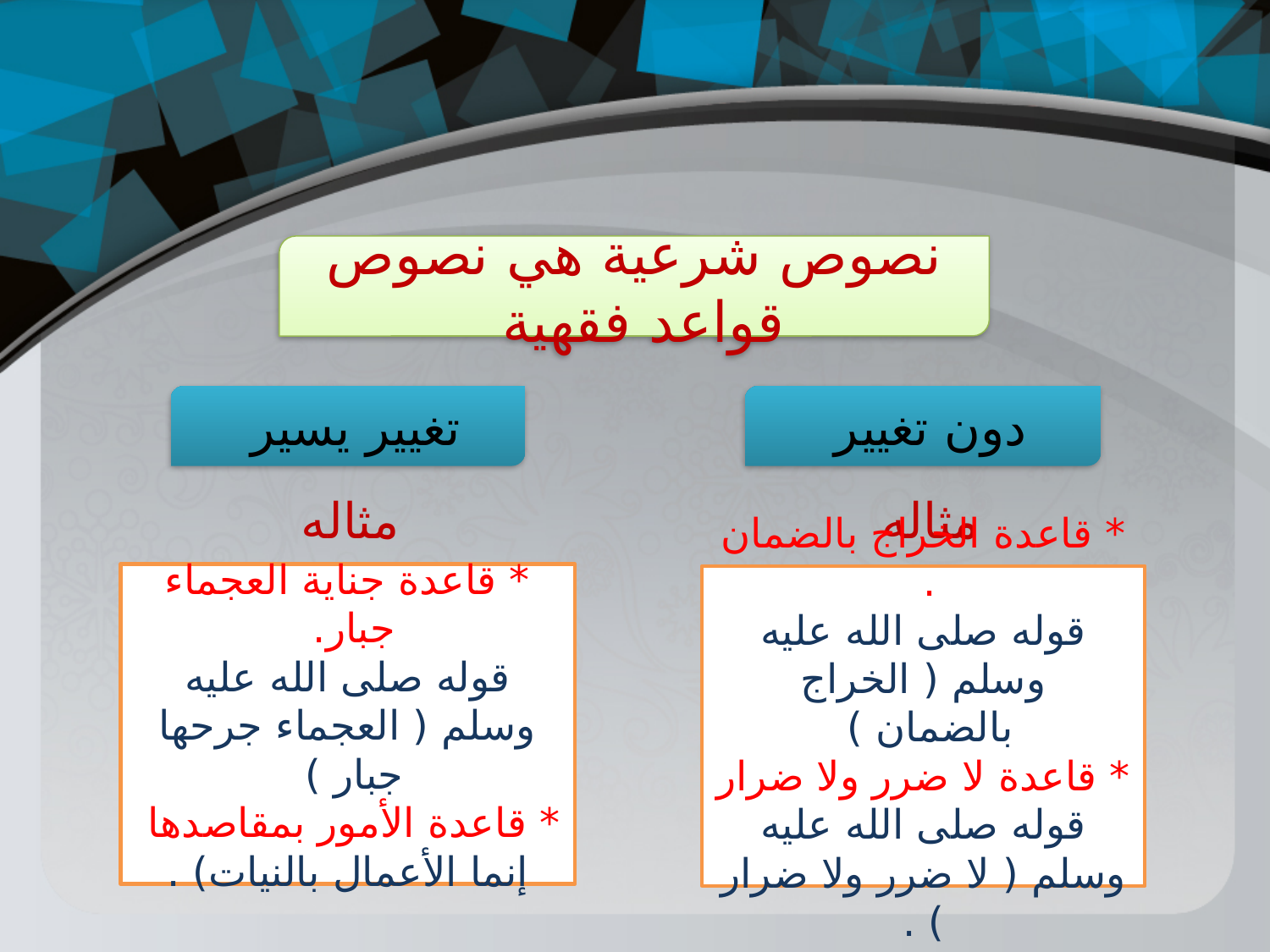

نصوص شرعية هي نصوص قواعد فقهية
تغيير يسير
دون تغيير
مثاله
مثاله
* قاعدة جناية العجماء جبار.
قوله صلى الله عليه وسلم ( العجماء جرحها جبار )
* قاعدة الأمور بمقاصدها
إنما الأعمال بالنيات) .
* قاعدة الخراج بالضمان .
قوله صلى الله عليه وسلم ( الخراج بالضمان )
* قاعدة لا ضرر ولا ضرار
قوله صلى الله عليه وسلم ( لا ضرر ولا ضرار ) .